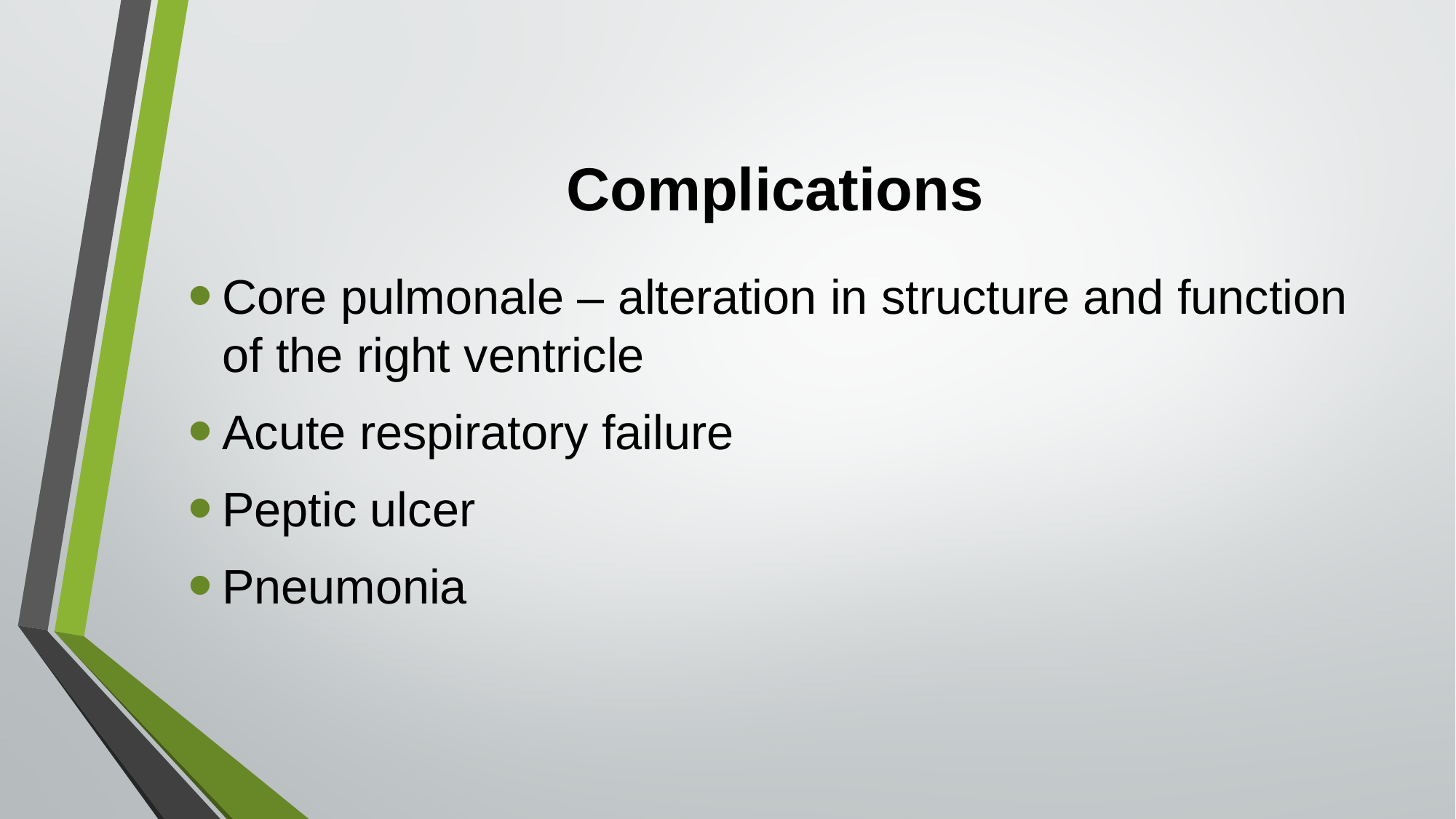

# Complications
Core pulmonale – alteration in structure and function of the right ventricle
Acute respiratory failure
Peptic ulcer
Pneumonia